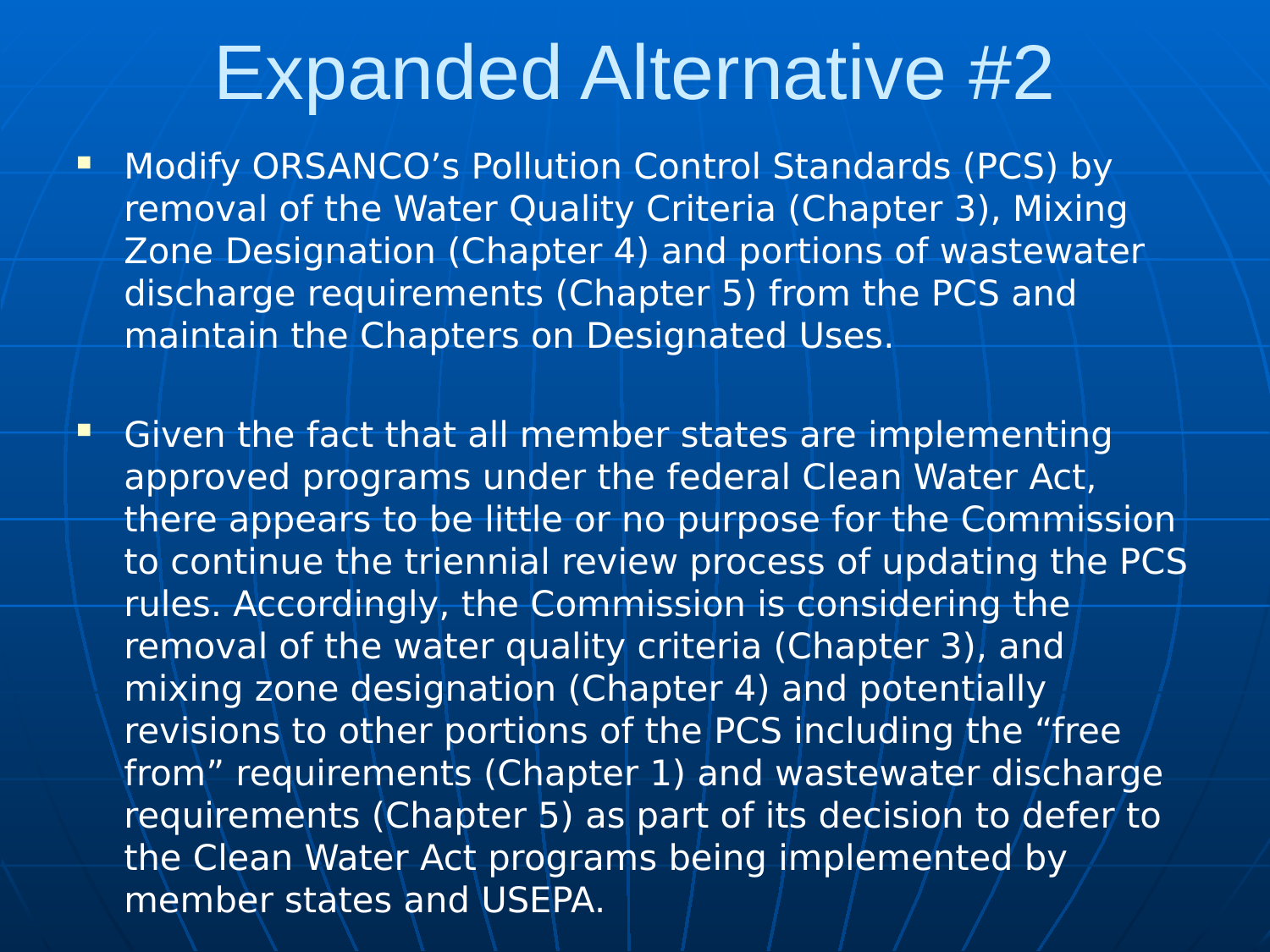

# Expanded Alternative #2
Modify ORSANCO’s Pollution Control Standards (PCS) by removal of the Water Quality Criteria (Chapter 3), Mixing Zone Designation (Chapter 4) and portions of wastewater discharge requirements (Chapter 5) from the PCS and maintain the Chapters on Designated Uses.

Given the fact that all member states are implementing approved programs under the federal Clean Water Act, there appears to be little or no purpose for the Commission to continue the triennial review process of updating the PCS rules. Accordingly, the Commission is considering the removal of the water quality criteria (Chapter 3), and mixing zone designation (Chapter 4) and potentially revisions to other portions of the PCS including the “free from” requirements (Chapter 1) and wastewater discharge requirements (Chapter 5) as part of its decision to defer to the Clean Water Act programs being implemented by member states and USEPA.